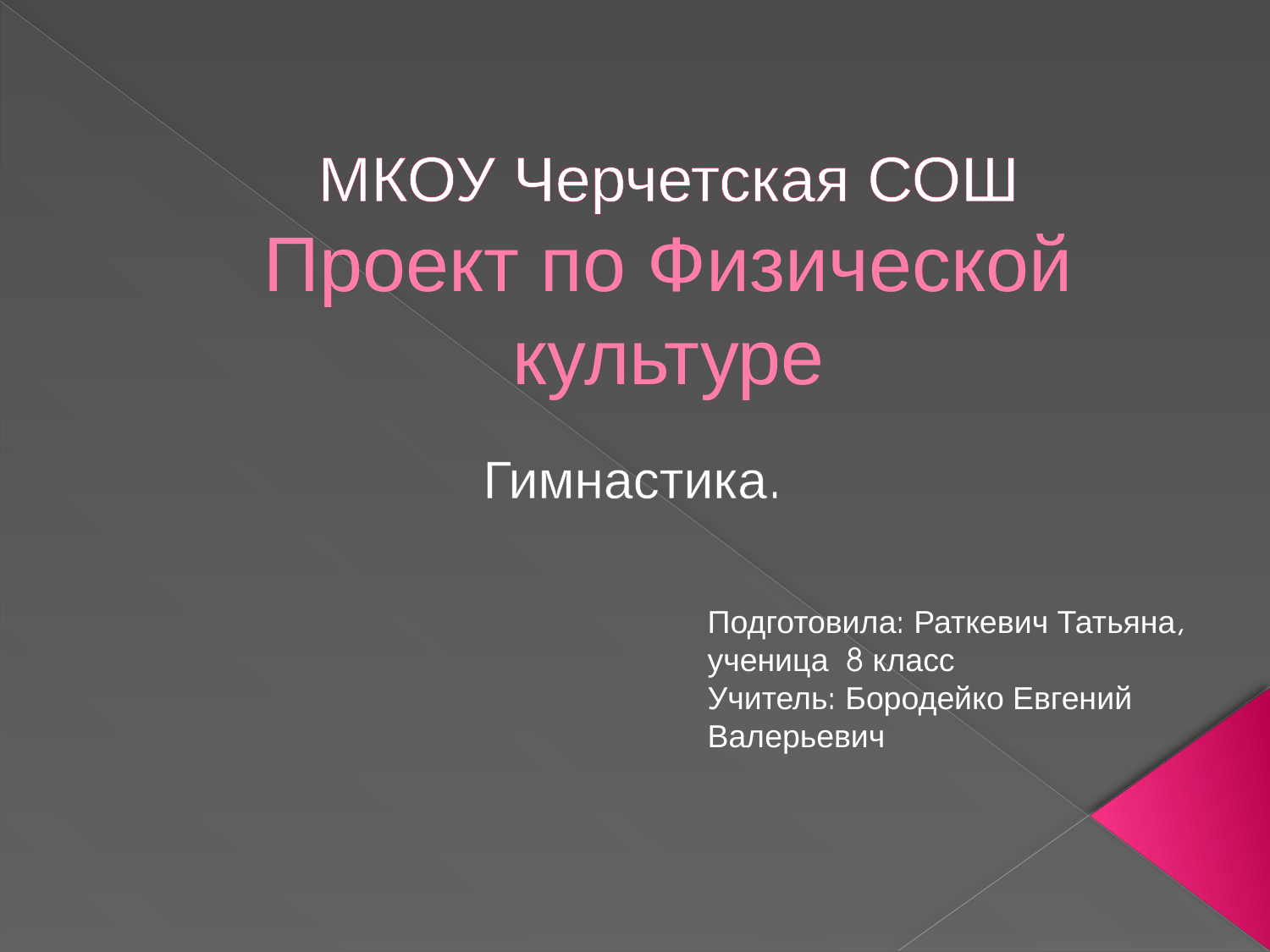

# МКОУ Черчетская СОШ Проект по Физической культуре

Гимнастика.
Подготовила: Раткевич Татьяна, ученица  8 класс
Учитель: Бородейко Евгений  Валерьевич